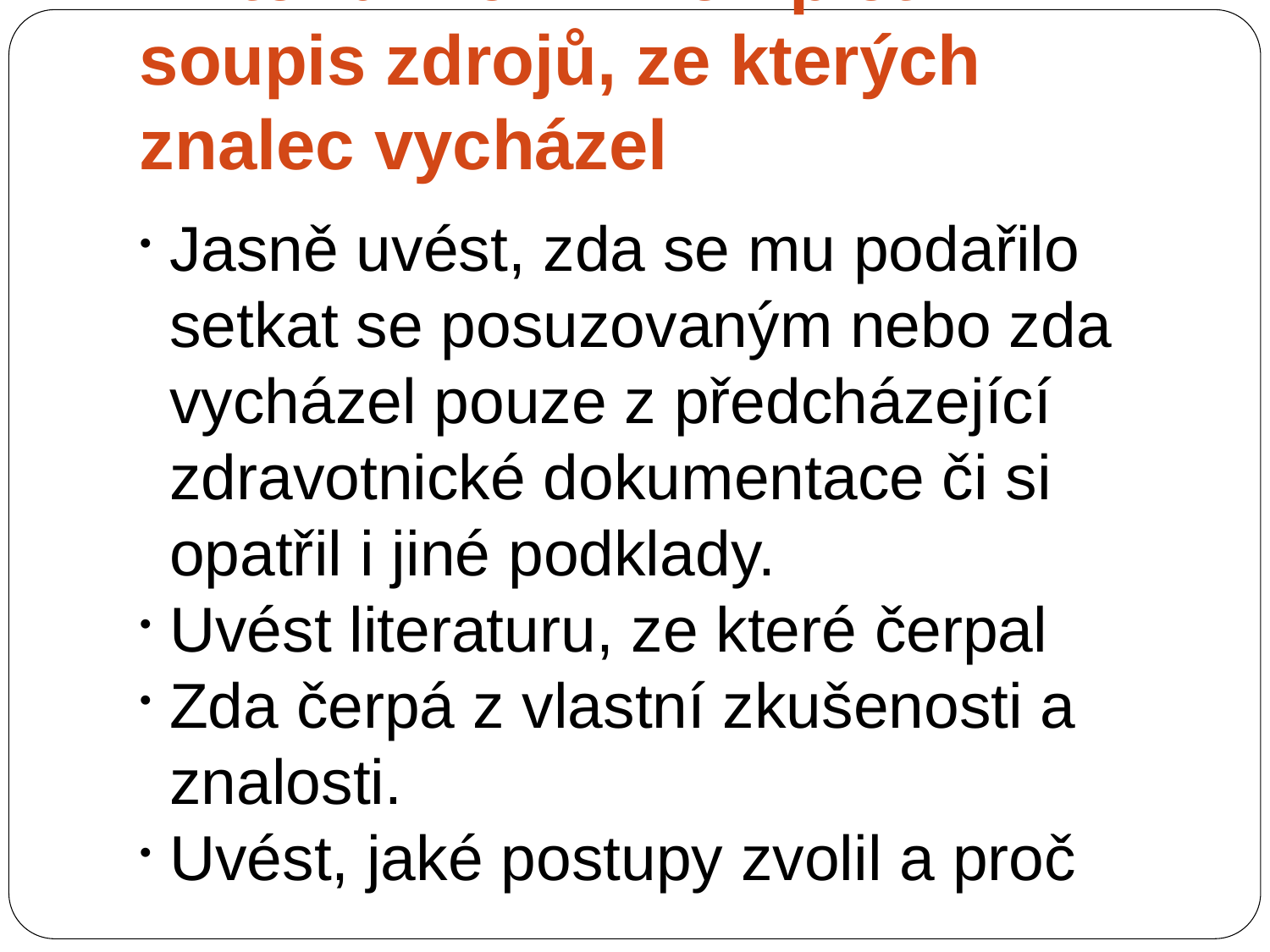

Kritérium č. 4: Kompletní soupis zdrojů, ze kterých znalec vycházel
Jasně uvést, zda se mu podařilo setkat se posuzovaným nebo zda vycházel pouze z předcházející zdravotnické dokumentace či si opatřil i jiné podklady.
Uvést literaturu, ze které čerpal
Zda čerpá z vlastní zkušenosti a znalosti.
Uvést, jaké postupy zvolil a proč